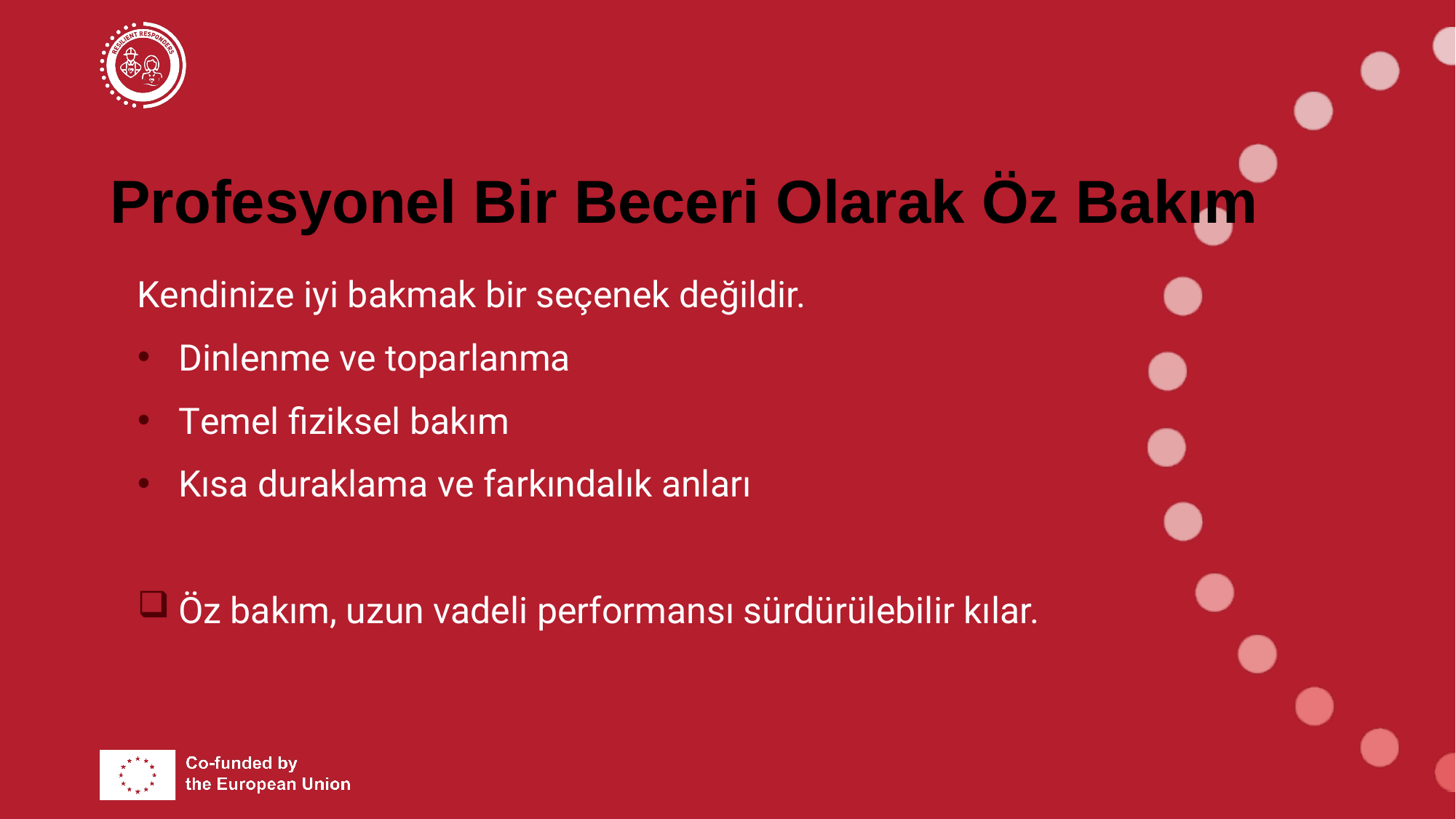

# Profesyonel Bir Beceri Olarak Öz Bakım
Kendinize iyi bakmak bir seçenek değildir.
Dinlenme ve toparlanma
Temel fiziksel bakım
Kısa duraklama ve farkındalık anları

Öz bakım, uzun vadeli performansı sürdürülebilir kılar.